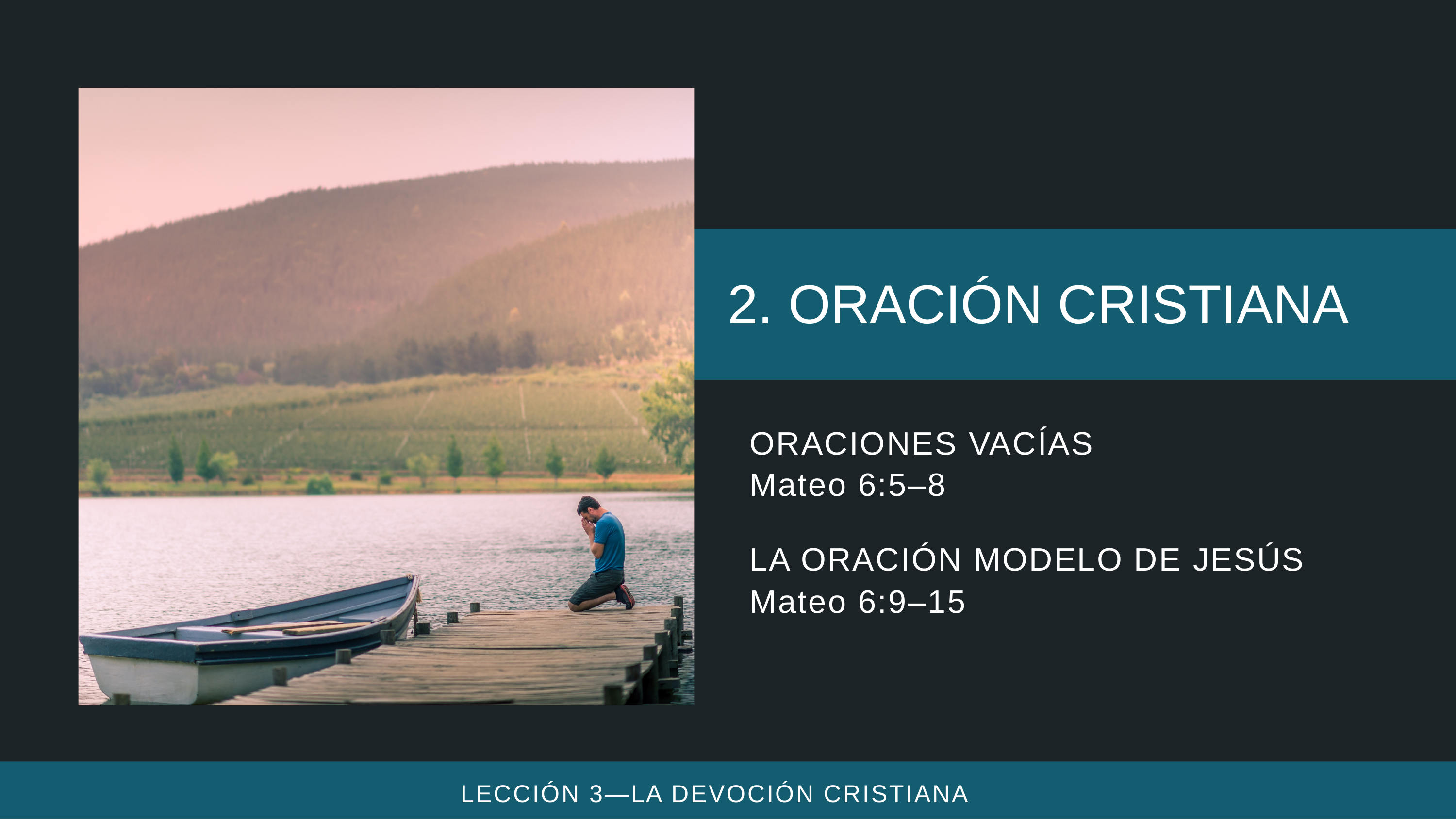

ORACIONES VACÍAS
Mateo 6:5–8
LA ORACIÓN MODELO DE JESÚS
Mateo 6:9–15